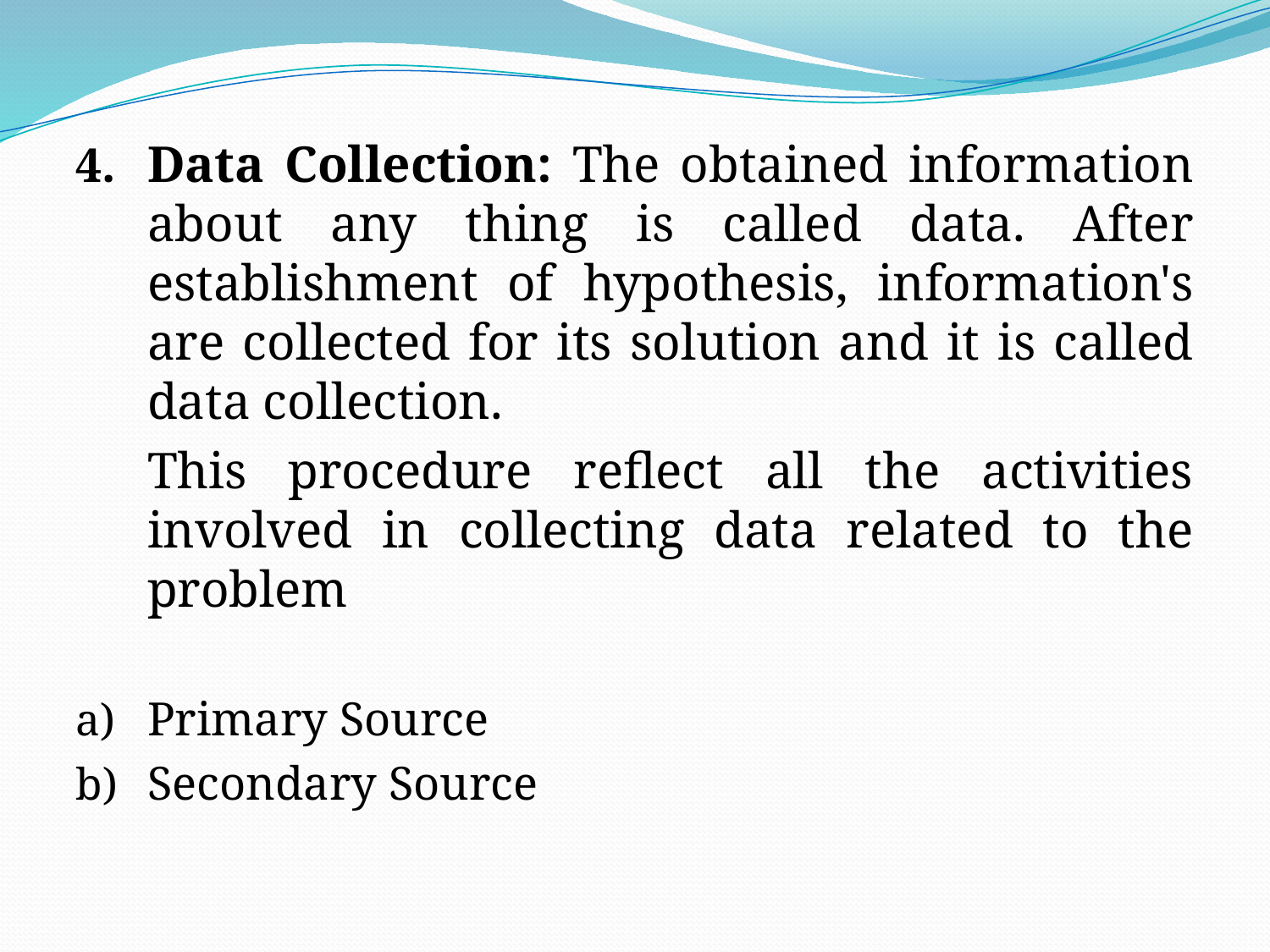

Data Collection: The obtained information about any thing is called data. After establishment of hypothesis, information's are collected for its solution and it is called data collection.
	This procedure reflect all the activities involved in collecting data related to the problem

Primary Source
Secondary Source